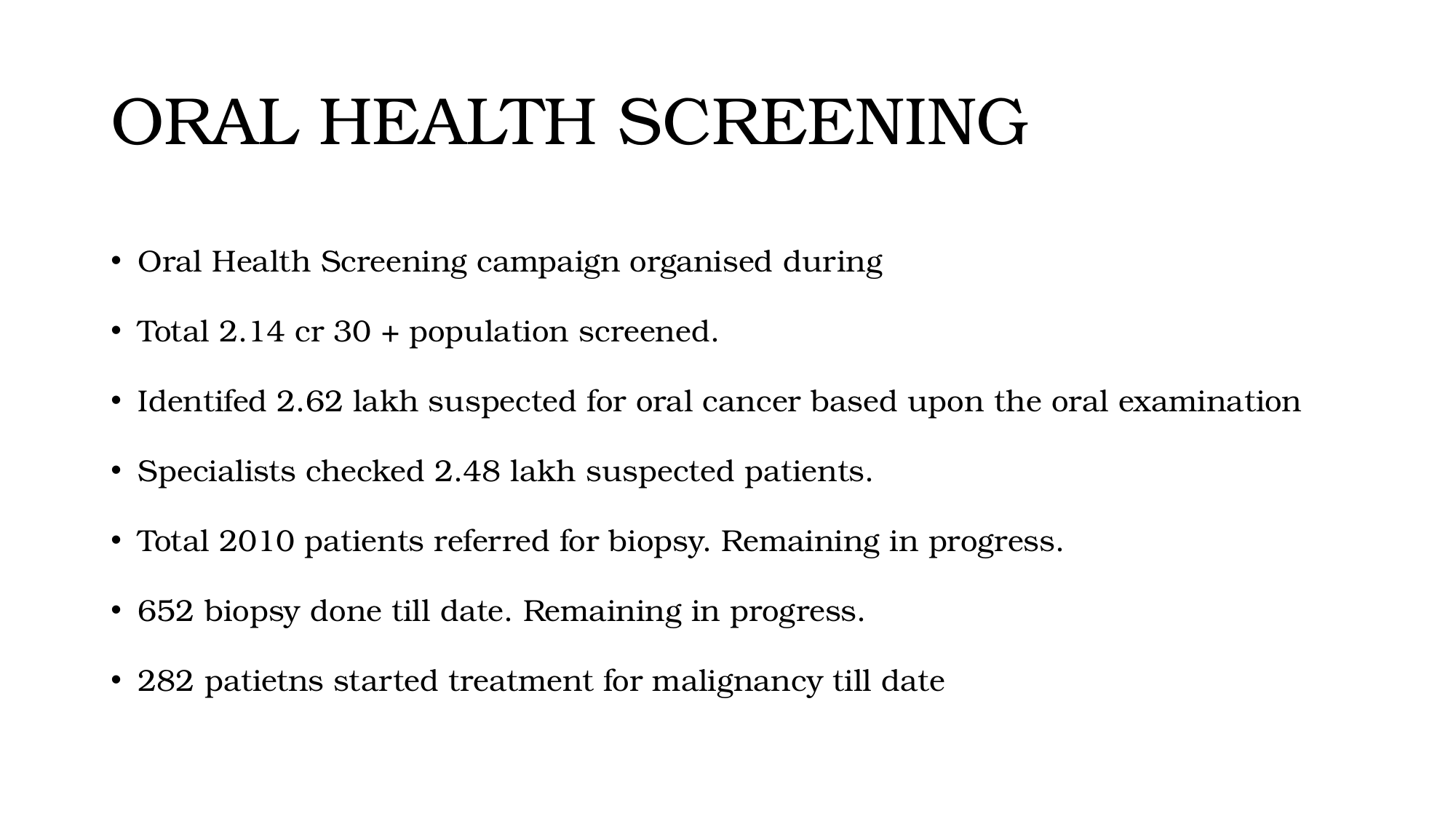

# ORAL HEALTH SCREENING
Oral Health Screening campaign organised during
Total 2.14 cr 30 + population screened.
Identifed 2.62 lakh suspected for oral cancer based upon the oral examination
Specialists checked 2.48 lakh suspected patients.
Total 2010 patients referred for biopsy. Remaining in progress.
652 biopsy done till date. Remaining in progress.
282 patietns started treatment for malignancy till date